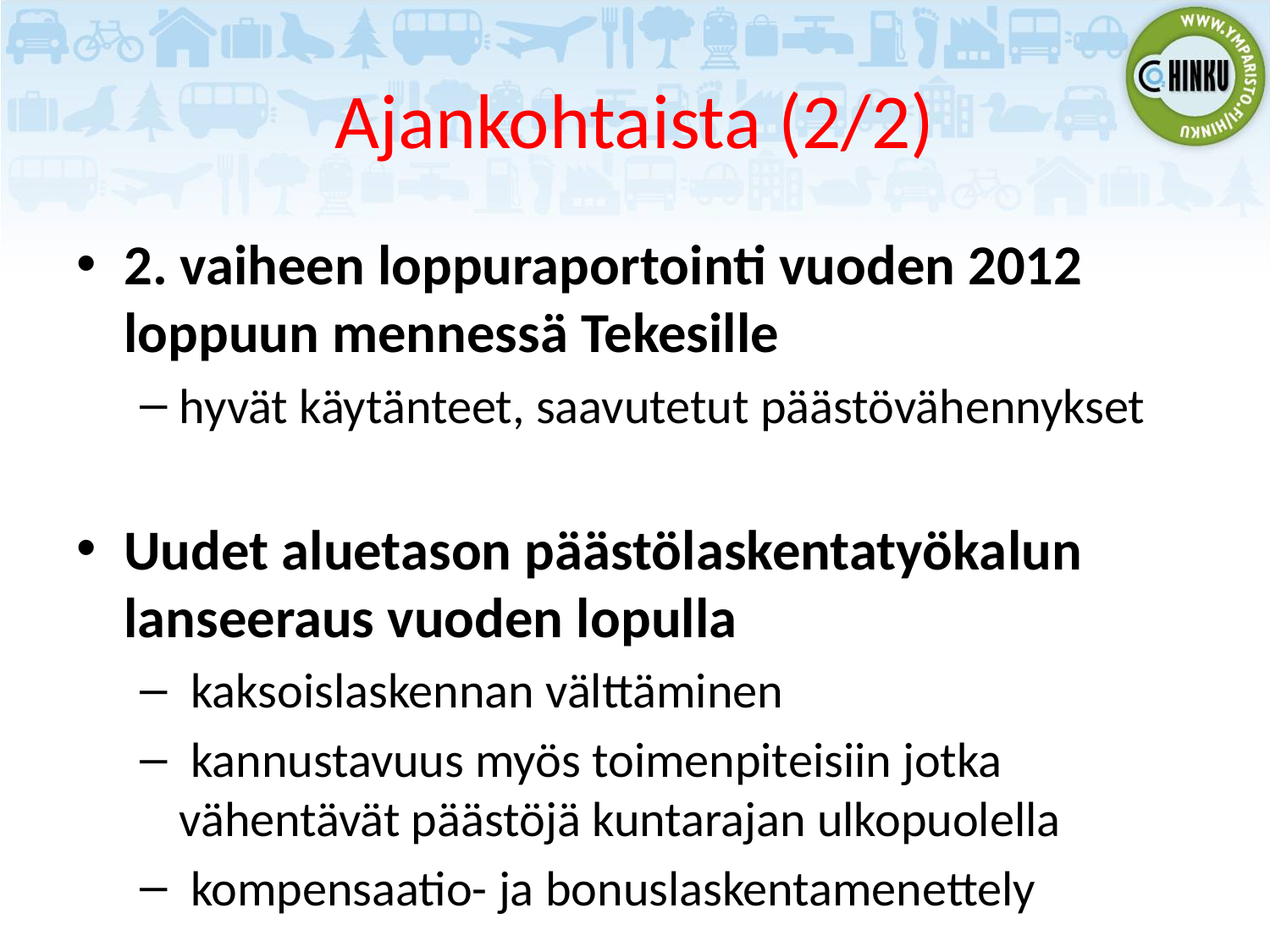

# Ajankohtaista (2/2)
2. vaiheen loppuraportointi vuoden 2012 loppuun mennessä Tekesille
hyvät käytänteet, saavutetut päästövähennykset

Uudet aluetason päästölaskentatyökalun lanseeraus vuoden lopulla
 kaksoislaskennan välttäminen
 kannustavuus myös toimenpiteisiin jotka vähentävät päästöjä kuntarajan ulkopuolella
 kompensaatio- ja bonuslaskentamenettely